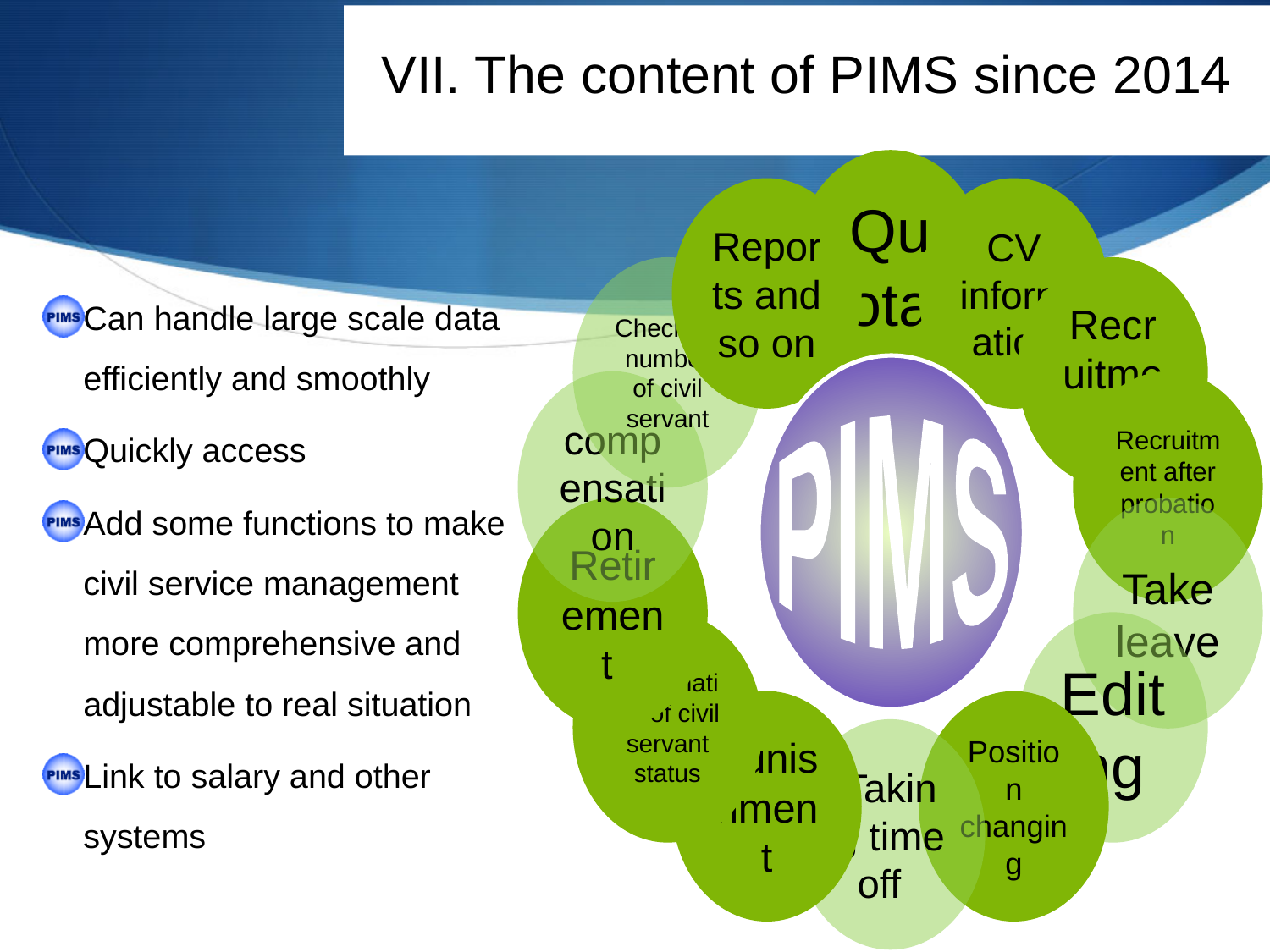

# VII. The content of PIMS since 2014
PIMS
Take leave
Retirement
compensation
Can handle large scale data efficiently and smoothly
Quickly access
Add some functions to make civil service management more comprehensive and adjustable to real situation
Link to salary and other systems

PIMS